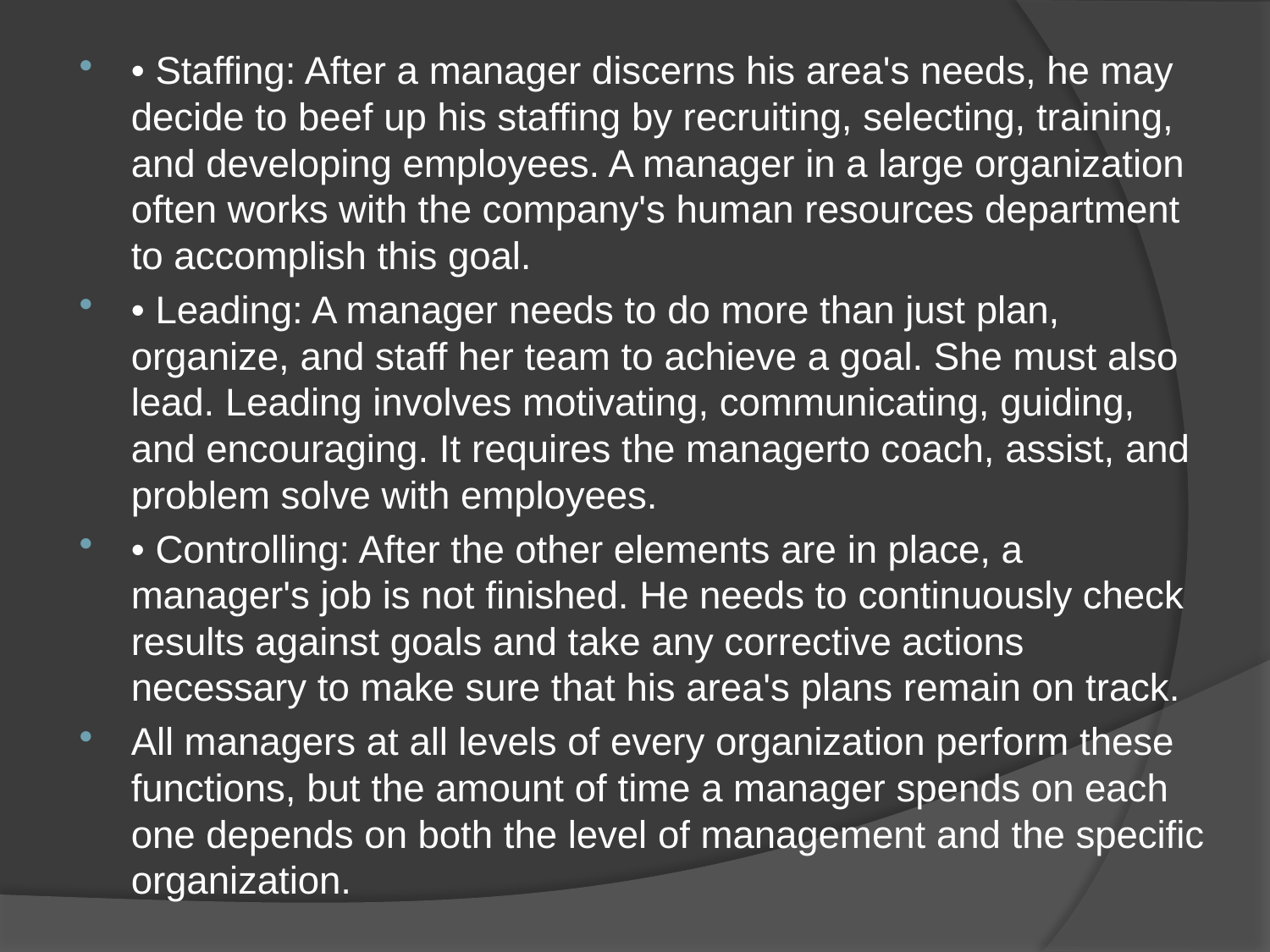

• Staffing: After a manager discerns his area's needs, he may decide to beef up his staffing by recruiting, selecting, training, and developing employees. A manager in a large organization often works with the company's human resources department to accomplish this goal.
• Leading: A manager needs to do more than just plan, organize, and staff her team to achieve a goal. She must also lead. Leading involves motivating, communicating, guiding, and encouraging. It requires the managerto coach, assist, and problem solve with employees.
• Controlling: After the other elements are in place, a manager's job is not finished. He needs to continuously check results against goals and take any corrective actions necessary to make sure that his area's plans remain on track.
All managers at all levels of every organization perform these functions, but the amount of time a manager spends on each one depends on both the level of management and the specific organization.